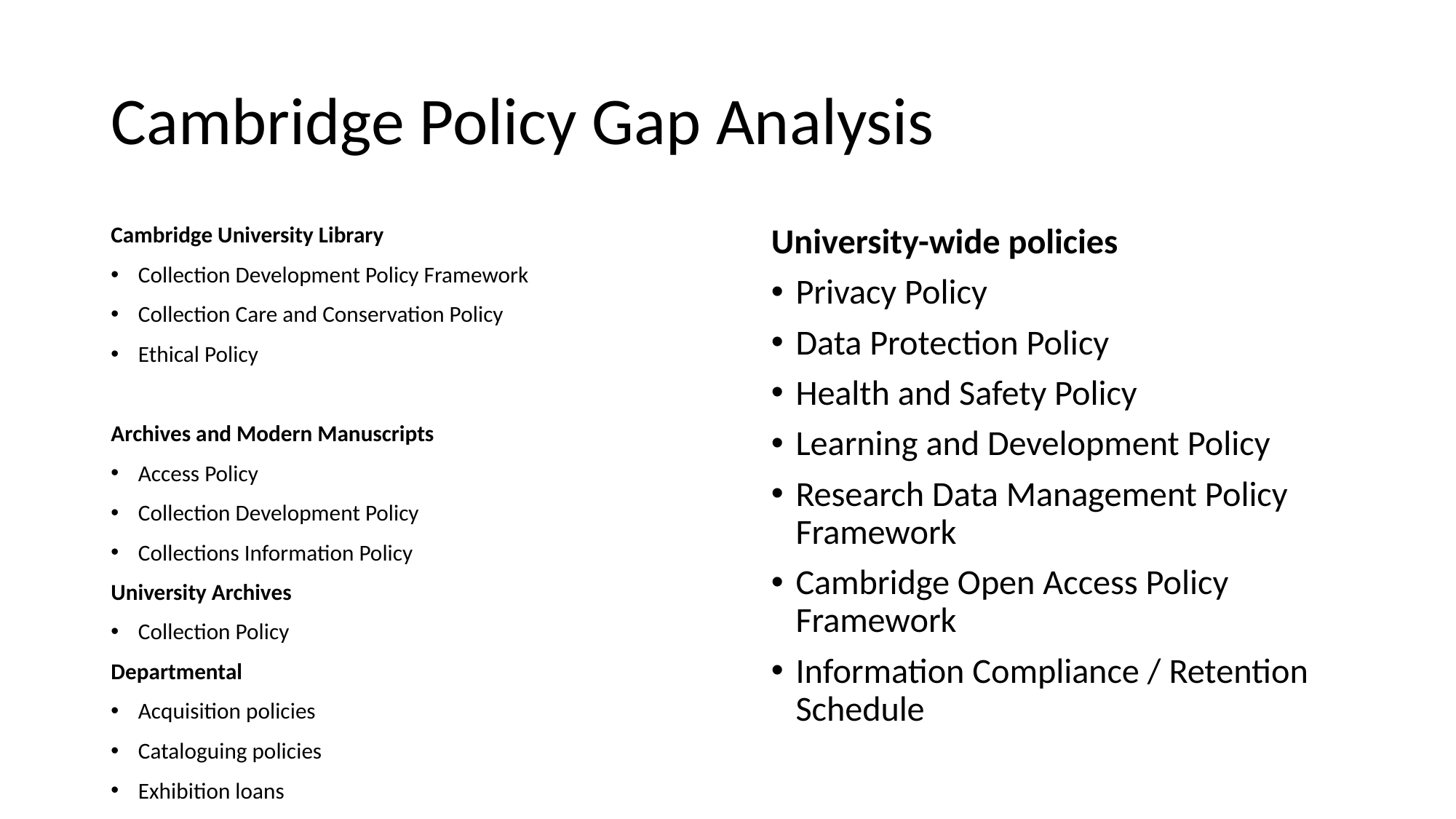

# Cambridge Policy Gap Analysis
Cambridge University Library
Collection Development Policy Framework
Collection Care and Conservation Policy
Ethical Policy

Archives and Modern Manuscripts
Access Policy
Collection Development Policy
Collections Information Policy
University Archives
Collection Policy
Departmental
Acquisition policies
Cataloguing policies
Exhibition loans
University-wide policies
Privacy Policy
Data Protection Policy
Health and Safety Policy
Learning and Development Policy
Research Data Management Policy Framework
Cambridge Open Access Policy Framework
Information Compliance / Retention Schedule